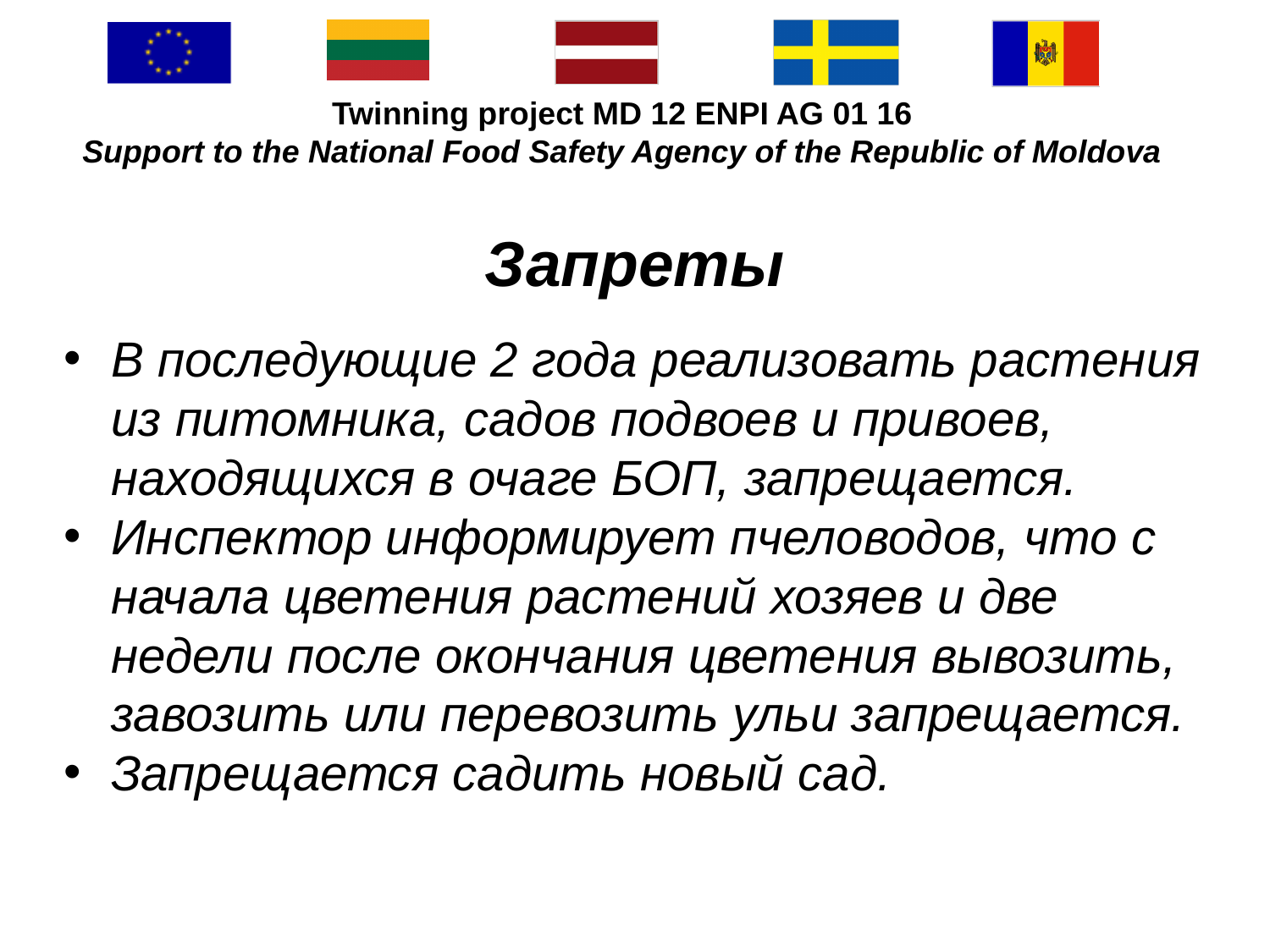

#
Запреты
В последующие 2 года реализовать растения из питомника, садов подвоев и привоев, находящихся в очаге БОП, запрещается.
Инспектор информирует пчеловодов, что с начала цветения растений хозяев и две недели после окончания цветения вывозить, завозить или перевозить ульи запрещается.
Запрещается садить новый сад.